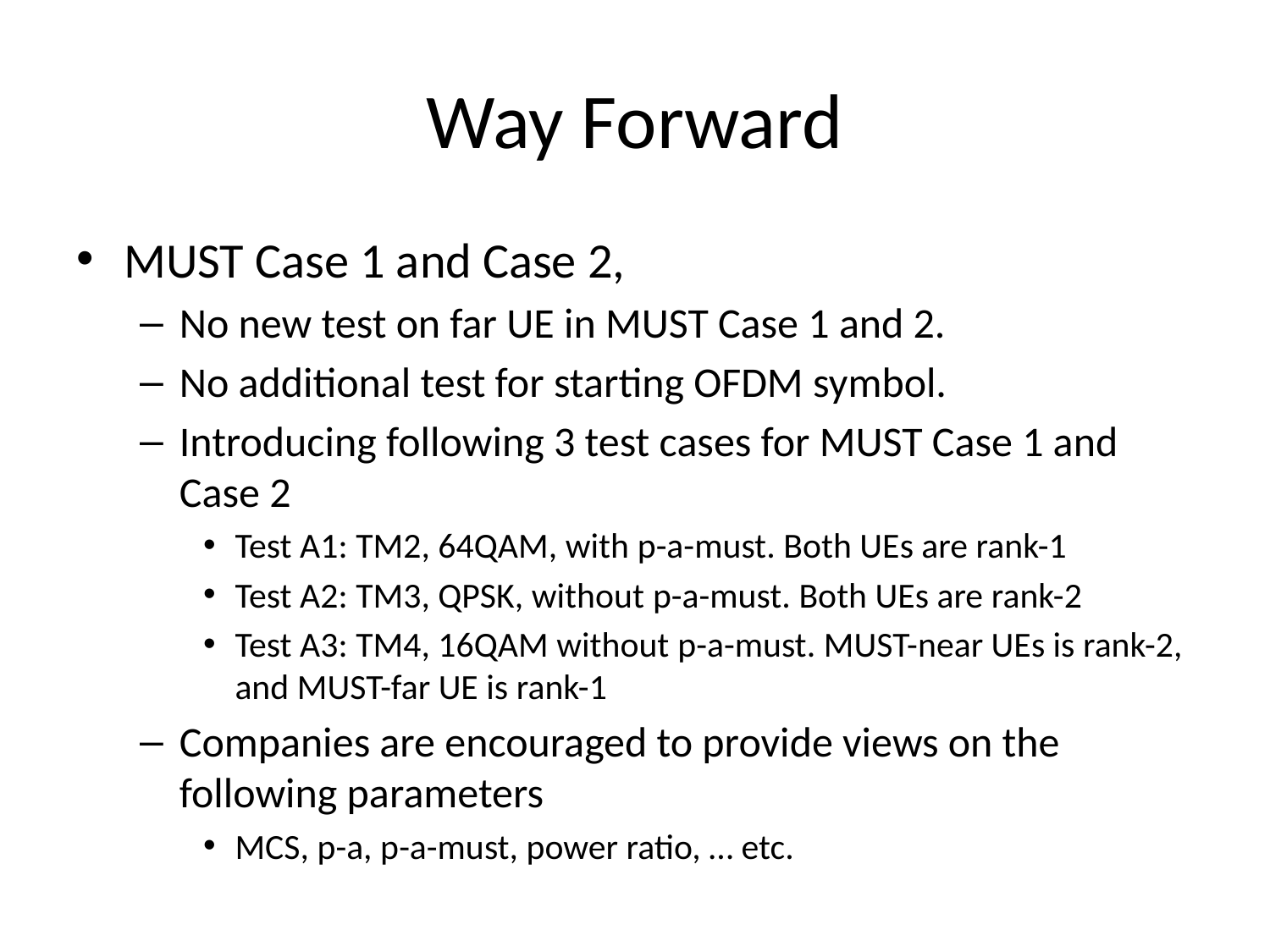

# Way Forward
MUST Case 1 and Case 2,
No new test on far UE in MUST Case 1 and 2.
No additional test for starting OFDM symbol.
Introducing following 3 test cases for MUST Case 1 and Case 2
Test A1: TM2, 64QAM, with p-a-must. Both UEs are rank-1
Test A2: TM3, QPSK, without p-a-must. Both UEs are rank-2
Test A3: TM4, 16QAM without p-a-must. MUST-near UEs is rank-2, and MUST-far UE is rank-1
Companies are encouraged to provide views on the following parameters
MCS, p-a, p-a-must, power ratio, … etc.